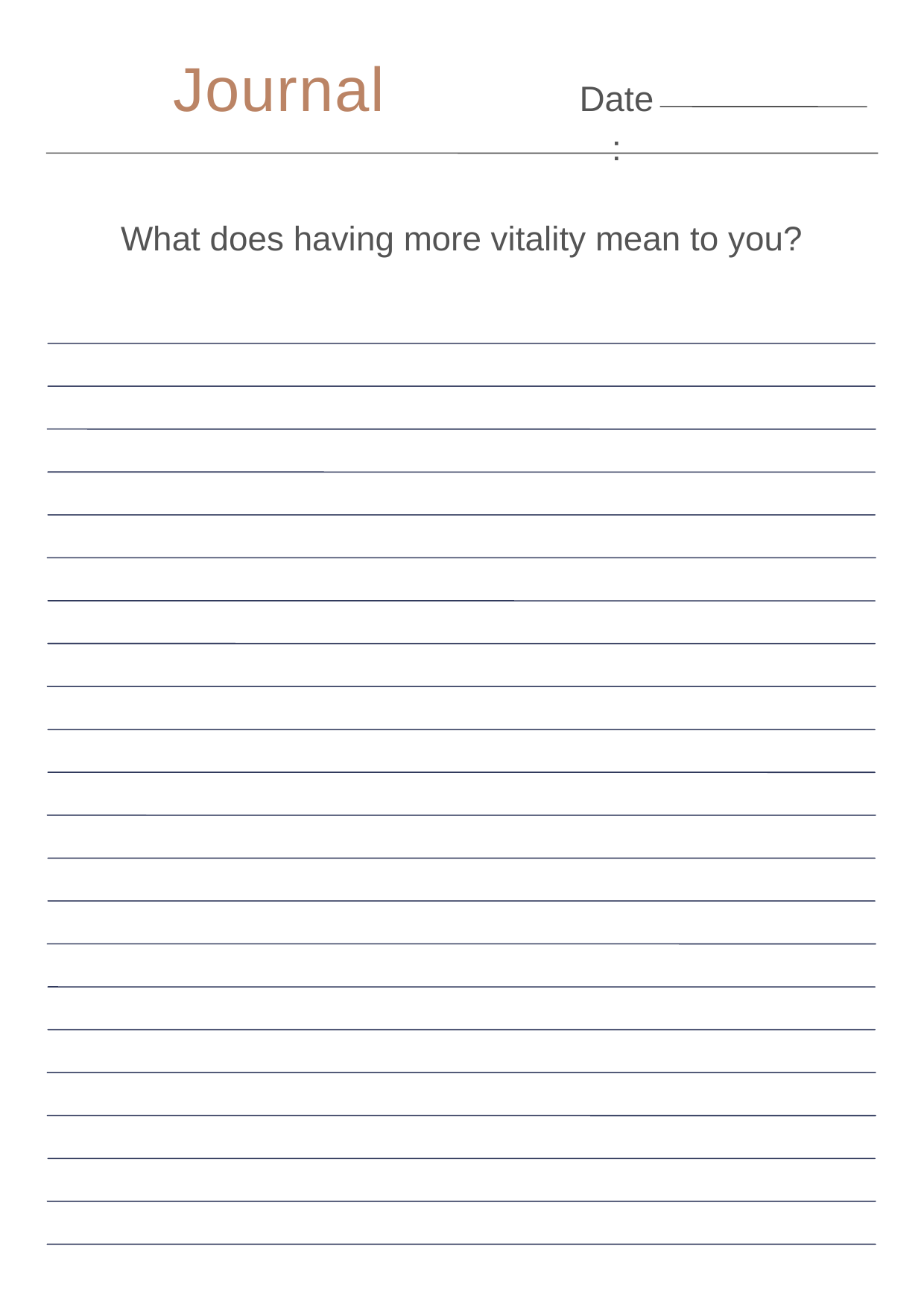

Journal
Date:

What does having more vitality mean to you?